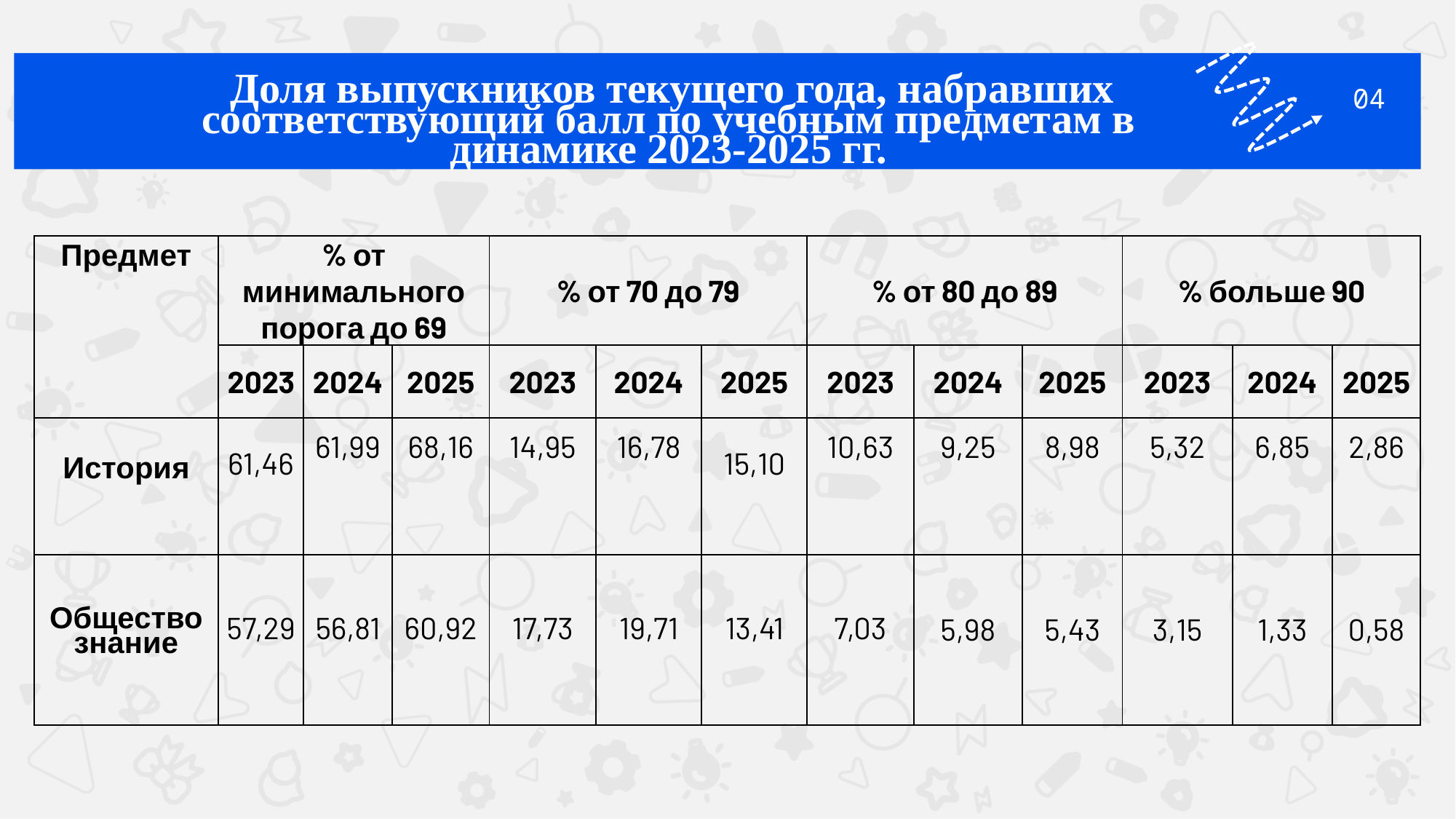

04
 Доля выпускников текущего года, набравших соответствующий балл по учебным предметам в динамике 2023-2025 гг.

| Предмет | % от минимального порога до 69 |  |  | % от 70 до 79 |  |  | % от 80 до 89 |  |  | % больше 90 |  |  |
| --- | --- | --- | --- | --- | --- | --- | --- | --- | --- | --- | --- | --- |
|  | 2023 | 2024 | 2025 | 2023 | 2024 | 2025 | 2023 | 2024 | 2025 | 2023 | 2024 | 2025 |
| История | 61,46 | 61,99 | 68,16 | 14,95 | 16,78 | 15,10 | 10,63 | 9,25 | 8,98 | 5,32 | 6,85 | 2,86 |
| Общество знание | 57,29 | 56,81 | 60,92 | 17,73 | 19,71 | 13,41 | 7,03 | 5,98 | 5,43 | 3,15 | 1,33 | 0,58 |